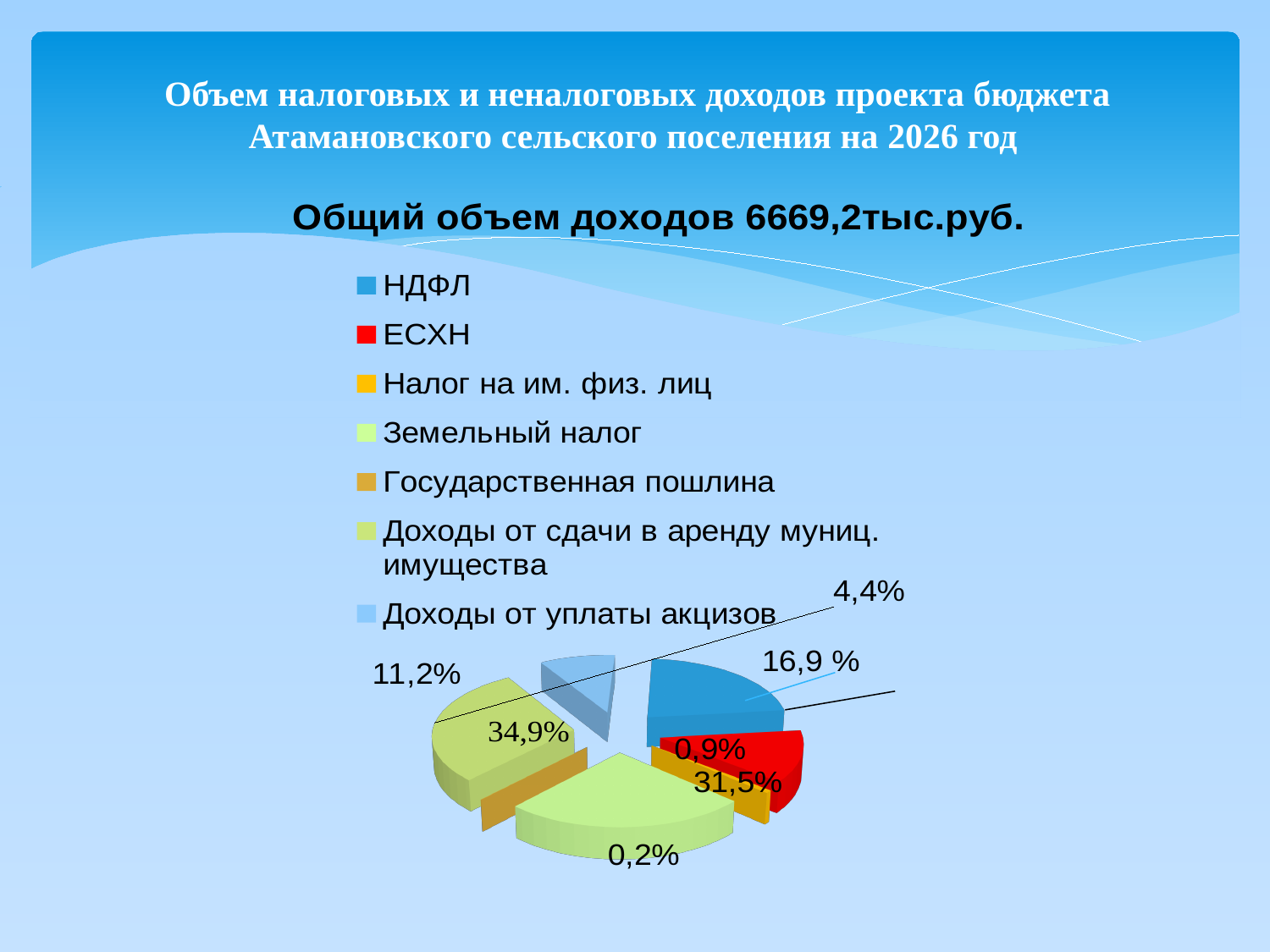

# Объем налоговых и неналоговых доходов проекта бюджета Атамановского сельского поселения на 2026 год

[unsupported chart]